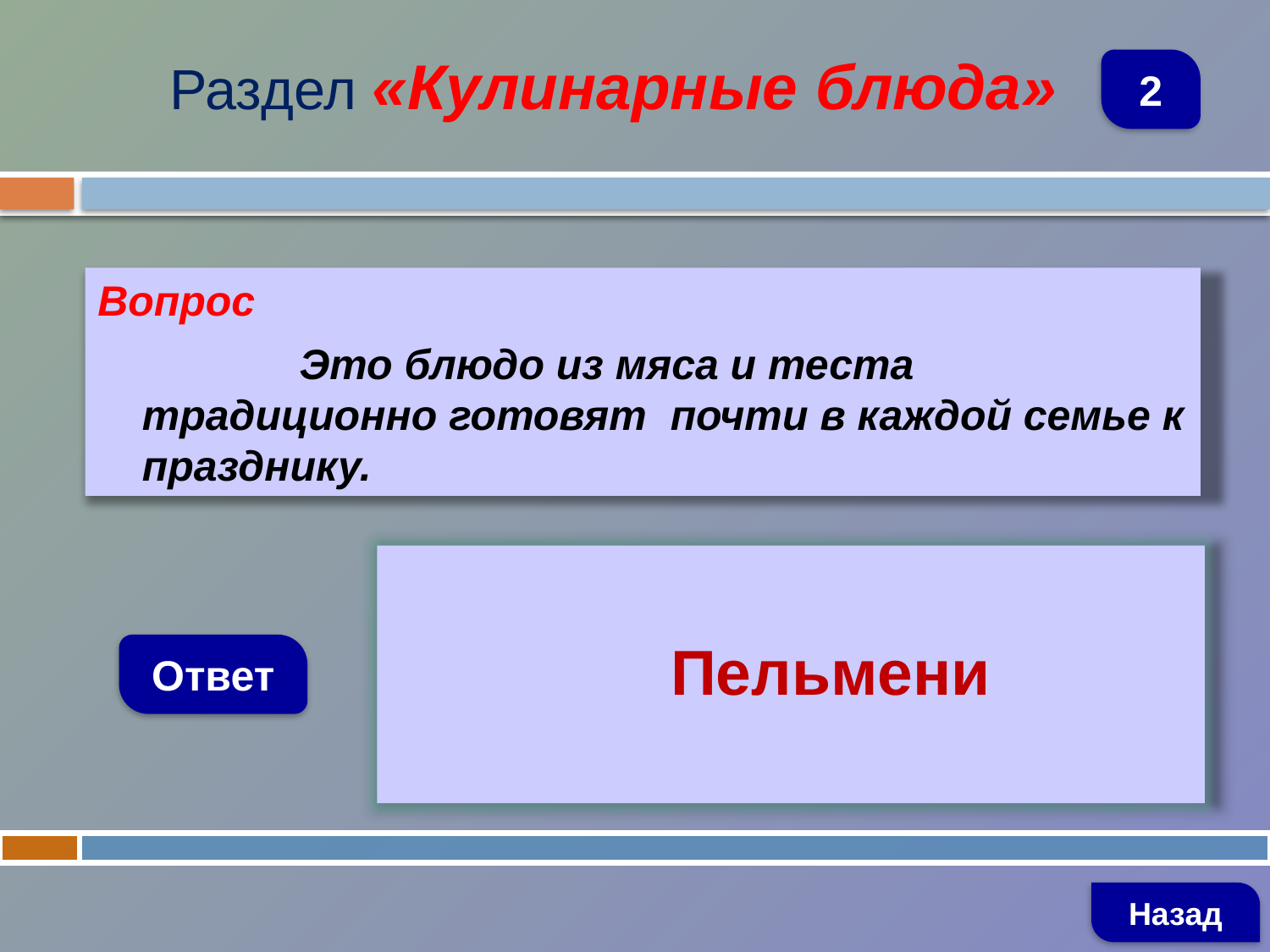

Раздел «Кулинарные блюда»
2
Вопрос
                 Это блюдо из мяса и теста традиционно готовят  почти в каждой семье к празднику.

                Пельмени
Ответ

Назад